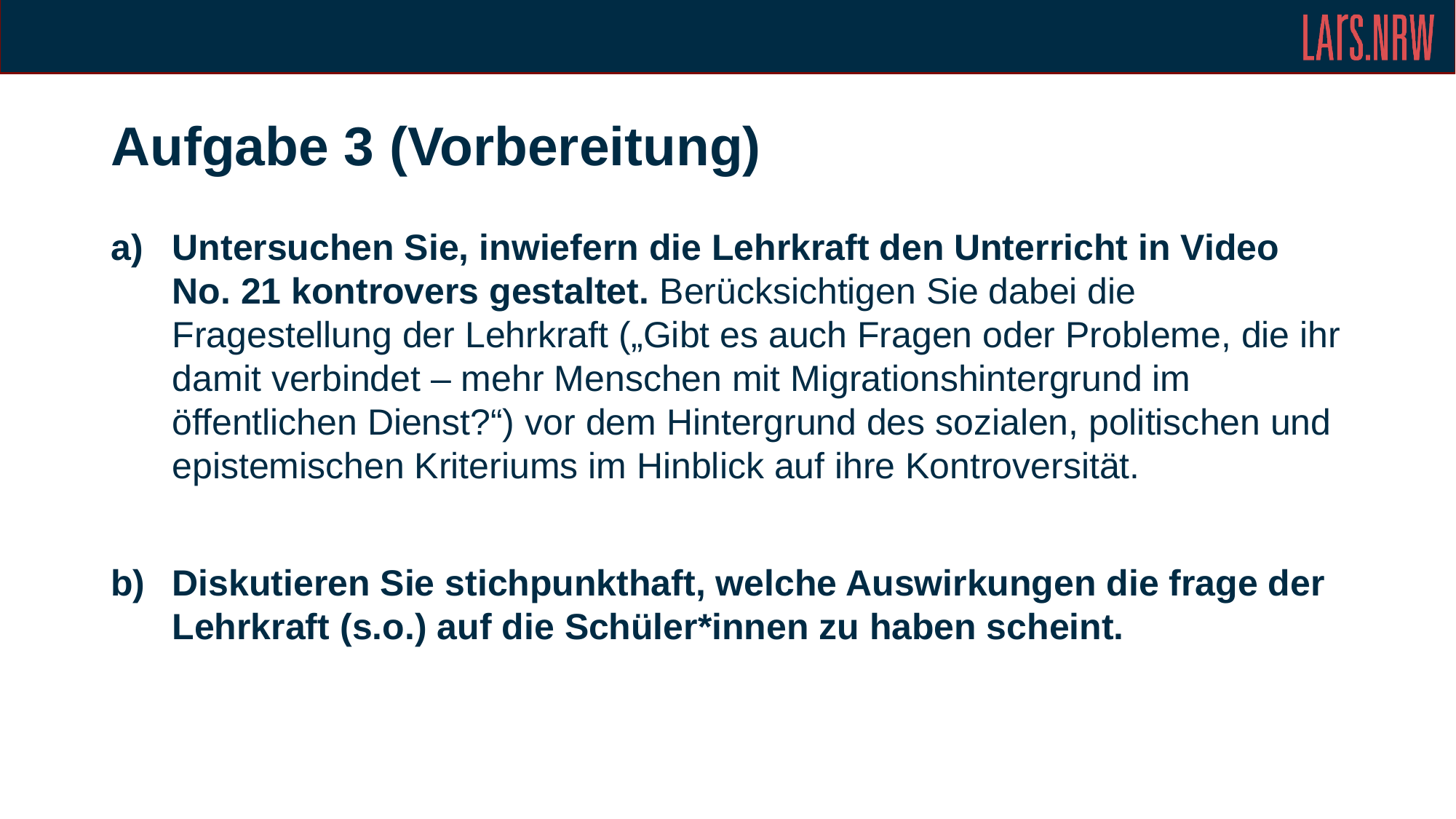

# Aufgabe 3 (Vorbereitung)
Untersuchen Sie, inwiefern die Lehrkraft den Unterricht in Video No. 21 kontrovers gestaltet. Berücksichtigen Sie dabei die Fragestellung der Lehrkraft („Gibt es auch Fragen oder Probleme, die ihr damit verbindet – mehr Menschen mit Migrationshintergrund im öffentlichen Dienst?“) vor dem Hintergrund des sozialen, politischen und epistemischen Kriteriums im Hinblick auf ihre Kontroversität.

Diskutieren Sie stichpunkthaft, welche Auswirkungen die frage der Lehrkraft (s.o.) auf die Schüler*innen zu haben scheint.